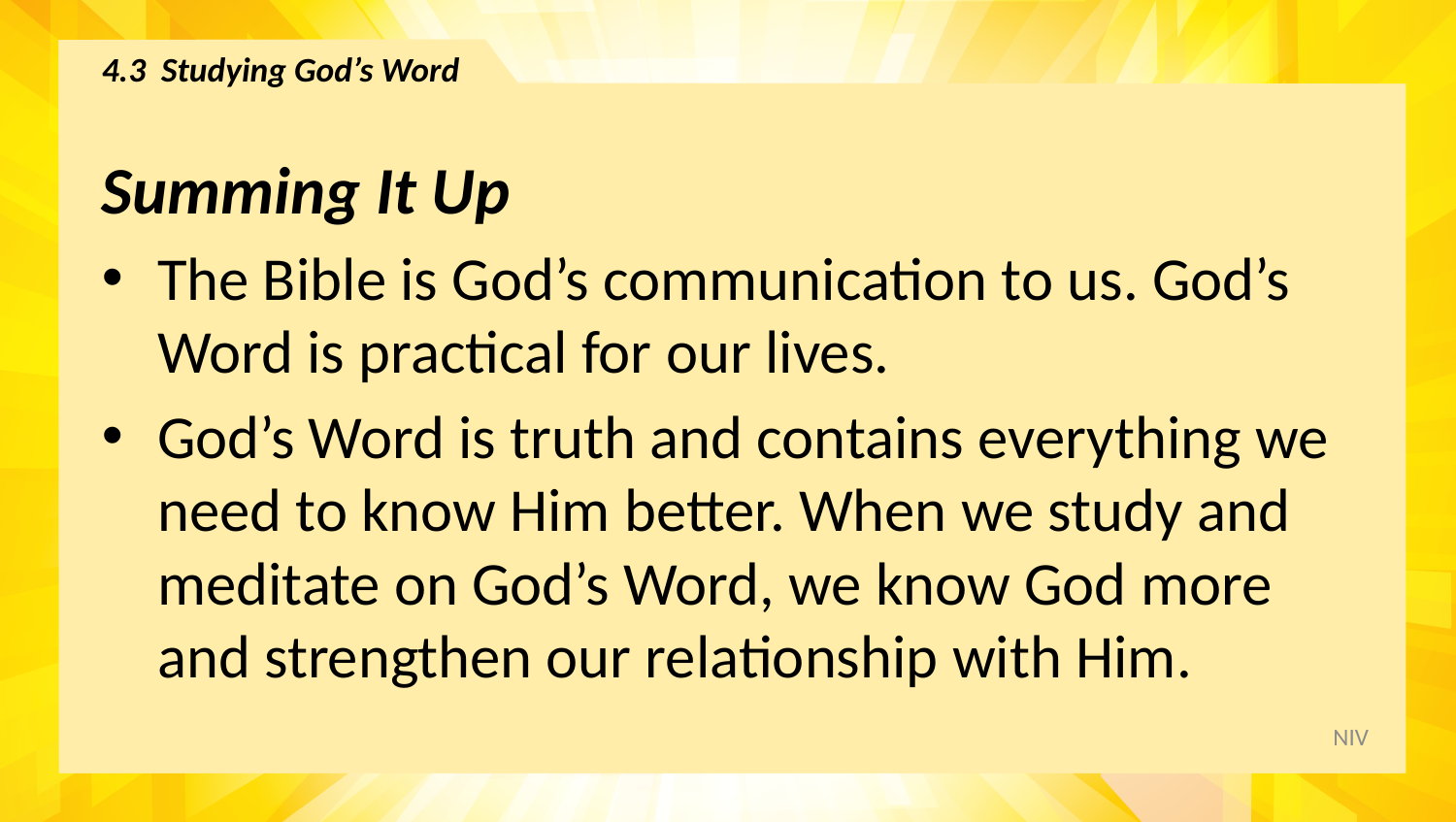

# 4.3  Studying God’s Word
Summing It Up
The Bible is God’s communication to us. God’s Word is practical for our lives.
God’s Word is truth and contains everything we need to know Him better. When we study and meditate on God’s Word, we know God more and strengthen our relationship with Him.
NIV